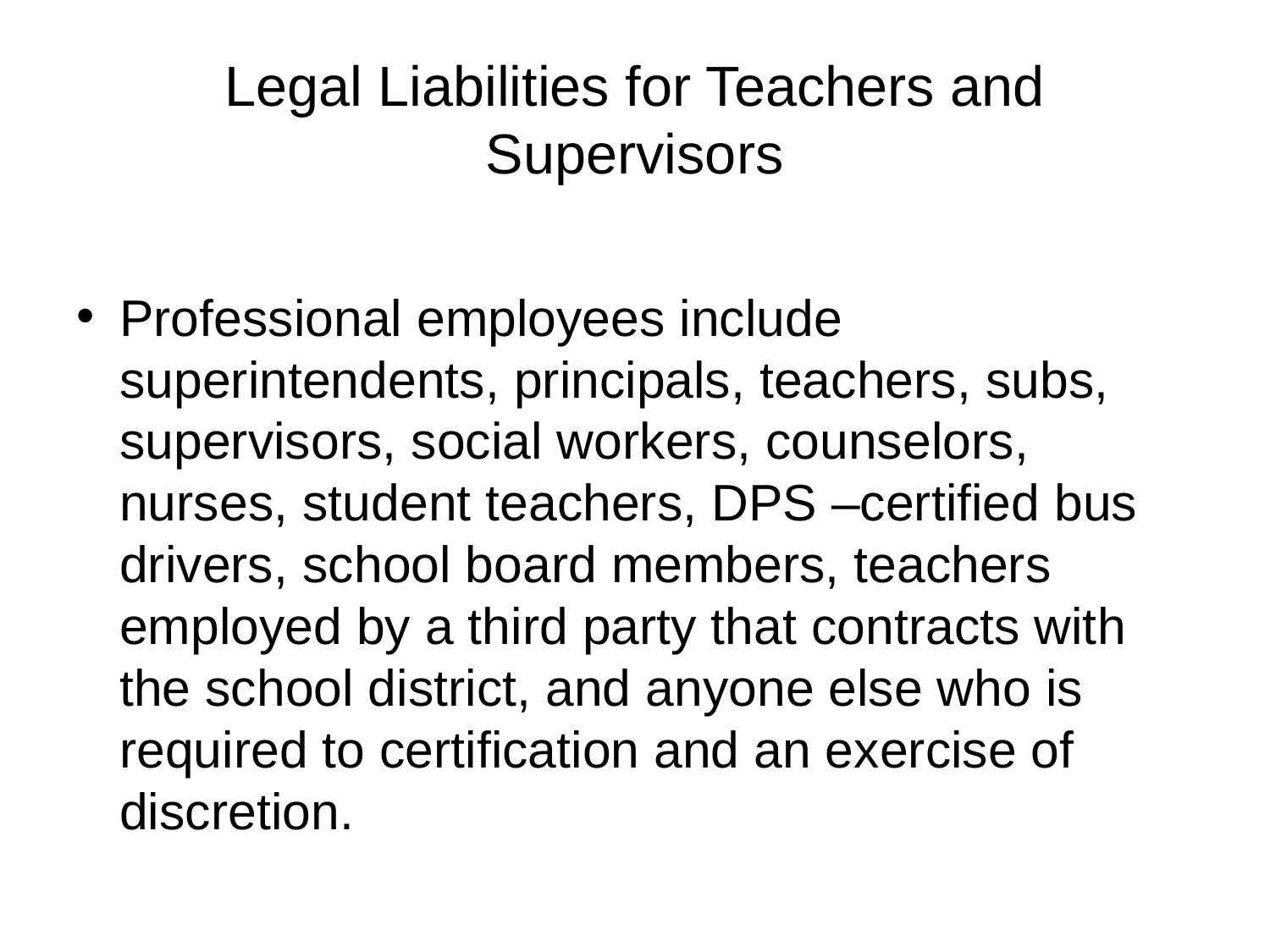

# Legal Liabilities for Teachers and Supervisors

Professional employees include superintendents, principals, teachers, subs, supervisors, social workers, counselors, nurses, student teachers, DPS –certified bus drivers, school board members, teachers employed by a third party that contracts with the school district, and anyone else who is required to certification and an exercise of discretion.